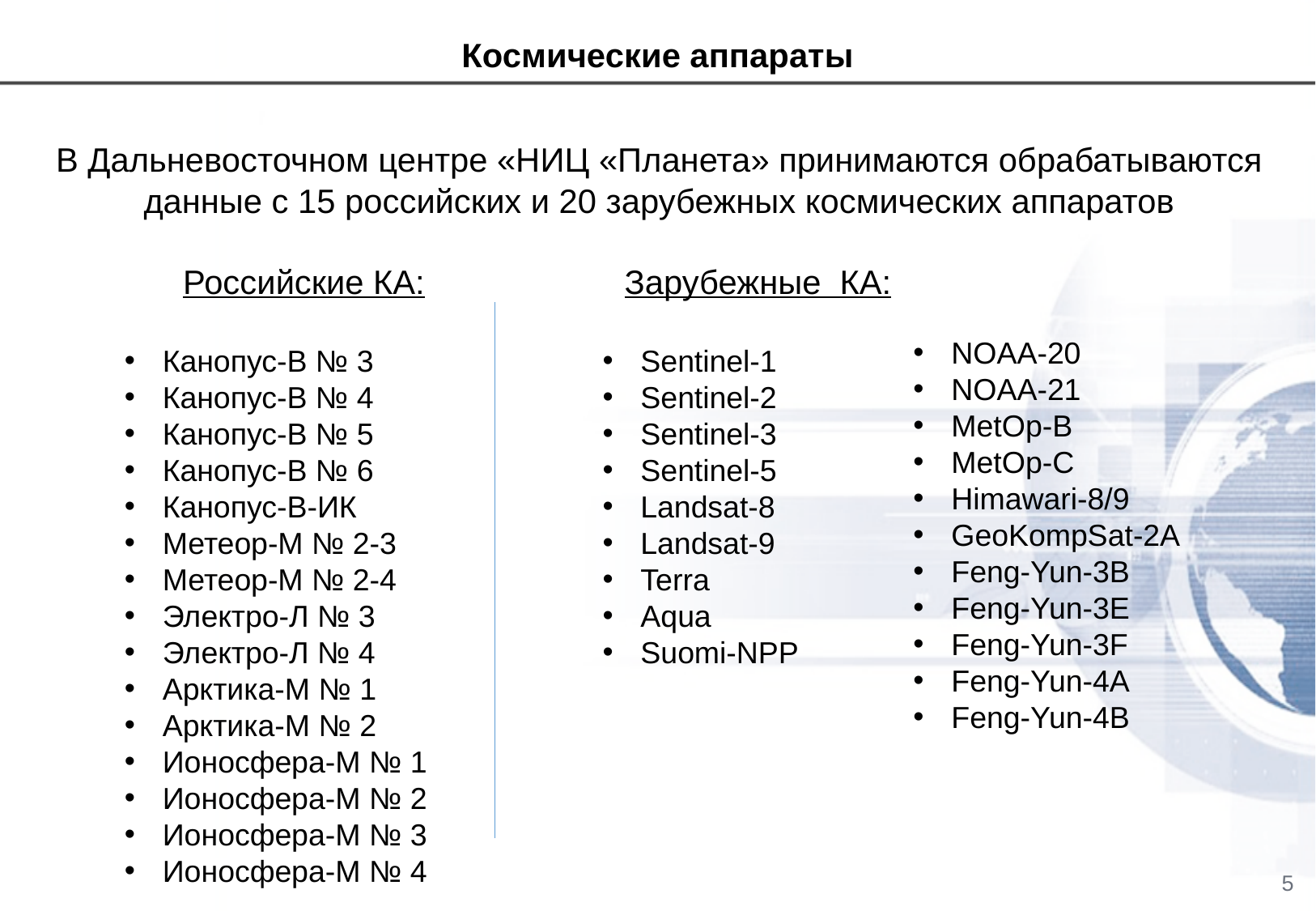

Космические аппараты
В Дальневосточном центре «НИЦ «Планета» принимаются обрабатываются данные c 15 российских и 20 зарубежных космических аппаратов
Российские КА:

Канопус-В № 3
Канопус-В № 4
Канопус-В № 5
Канопус-В № 6
Канопус-В-ИК
Метеор-М № 2-3
Метеор-М № 2-4
Электро-Л № 3
Электро-Л № 4
Арктика-М № 1
Арктика-М № 2
Ионосфера-М № 1
Ионосфера-М № 2
Ионосфера-М № 3
Ионосфера-М № 4

Зарубежные  КА:

Sentinel-1
Sentinel-2
Sentinel-3
Sentinel-5
Landsat-8
Landsat-9
Terra
Aqua
Suomi-NPP

NOAA-20
NOAA-21
MetOp-B
MetOp-C
Himawari-8/9
GeoKompSat-2A
Feng-Yun-3B
Feng-Yun-3E
Feng-Yun-3F
Feng-Yun-4A
Feng-Yun-4B

5